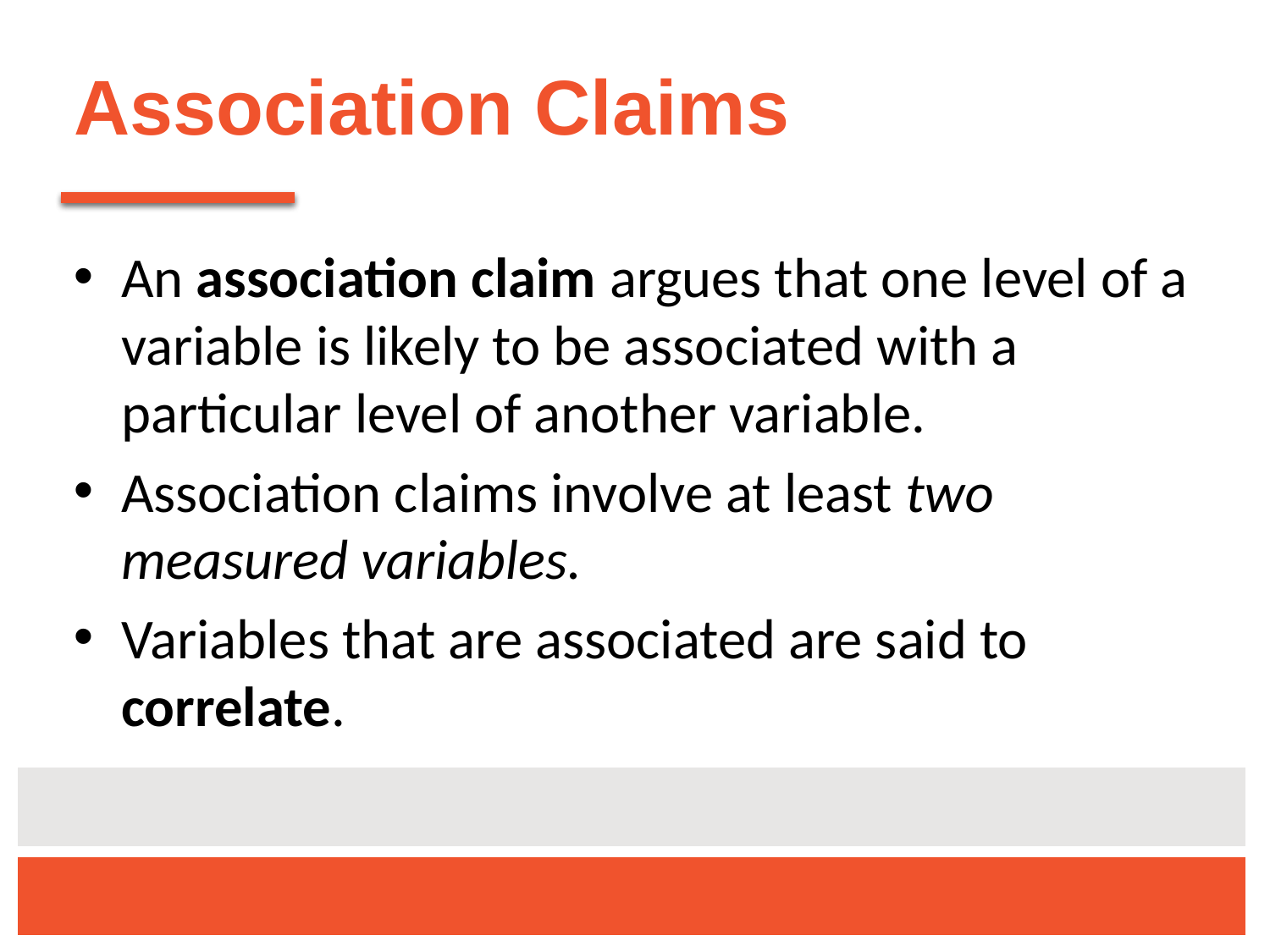

# Association Claims
An association claim argues that one level of a variable is likely to be associated with a particular level of another variable.
Association claims involve at least two measured variables.
Variables that are associated are said to correlate.